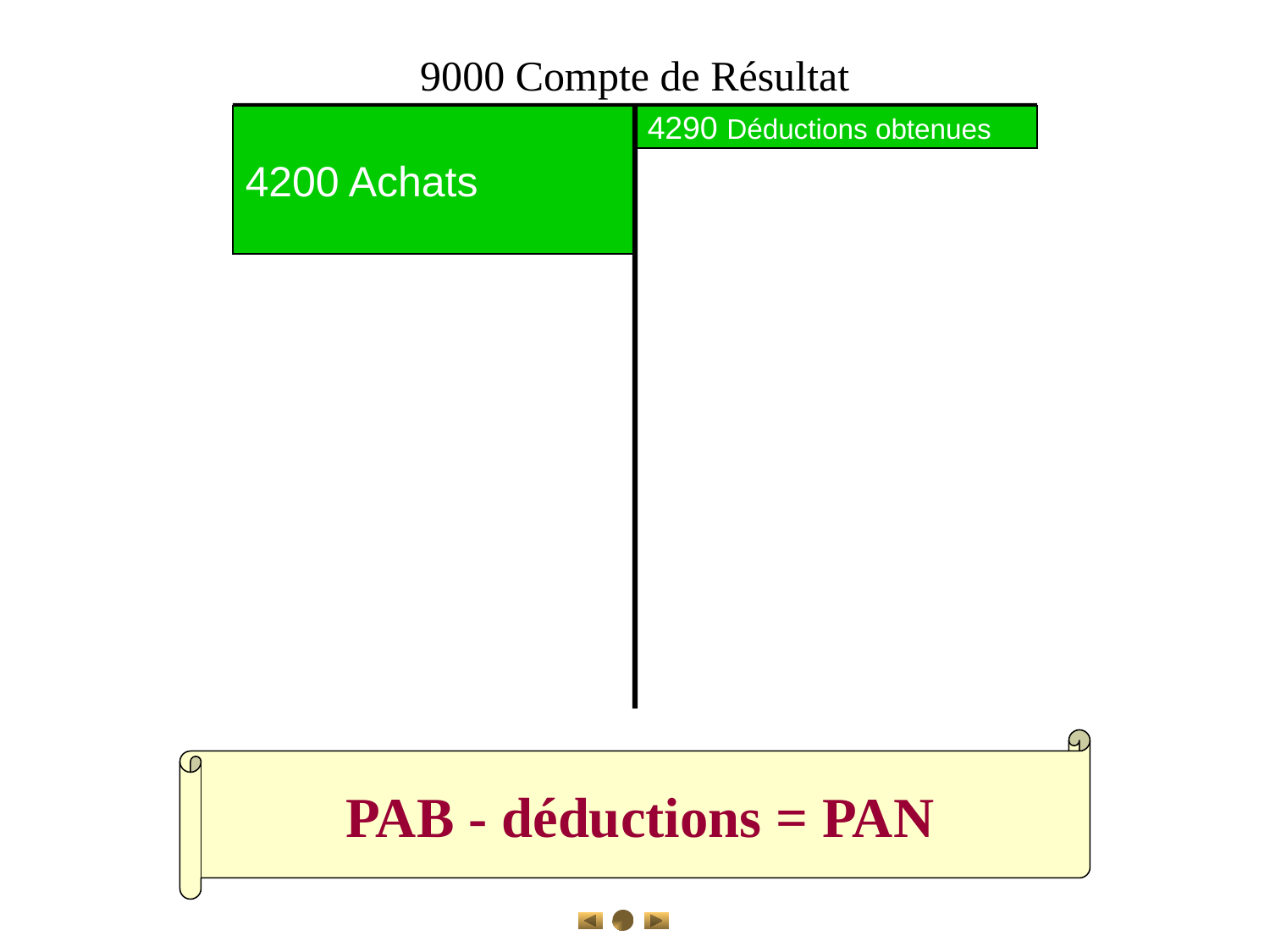

9000 Compte de Résultat

4200 Achats

4290 Déductions obtenues

PAB - déductions = PAN